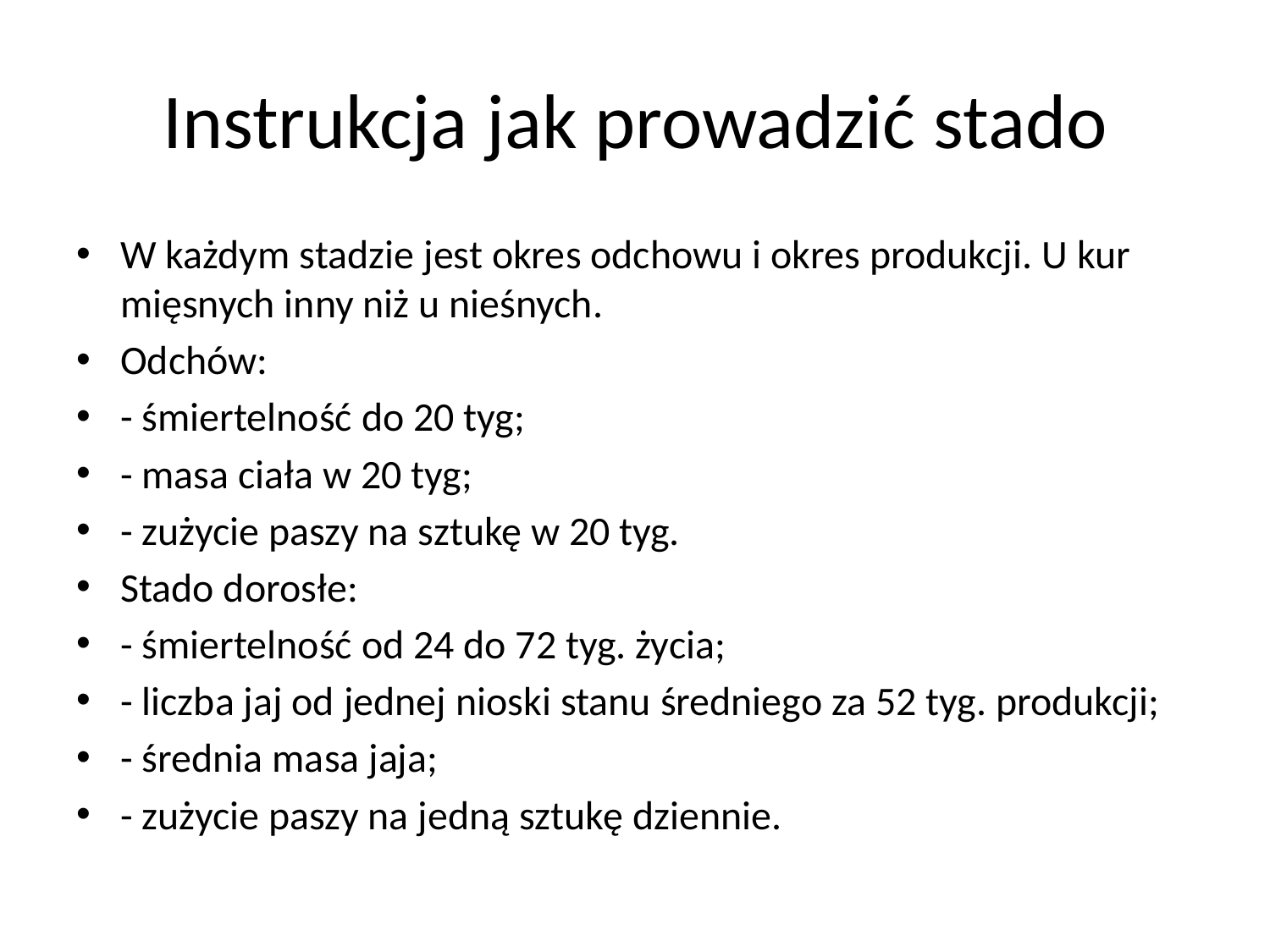

# Instrukcja jak prowadzić stado
W każdym stadzie jest okres odchowu i okres produkcji. U kur mięsnych inny niż u nieśnych.
Odchów:
- śmiertelność do 20 tyg;
- masa ciała w 20 tyg;
- zużycie paszy na sztukę w 20 tyg.
Stado dorosłe:
- śmiertelność od 24 do 72 tyg. życia;
- liczba jaj od jednej nioski stanu średniego za 52 tyg. produkcji;
- średnia masa jaja;
- zużycie paszy na jedną sztukę dziennie.